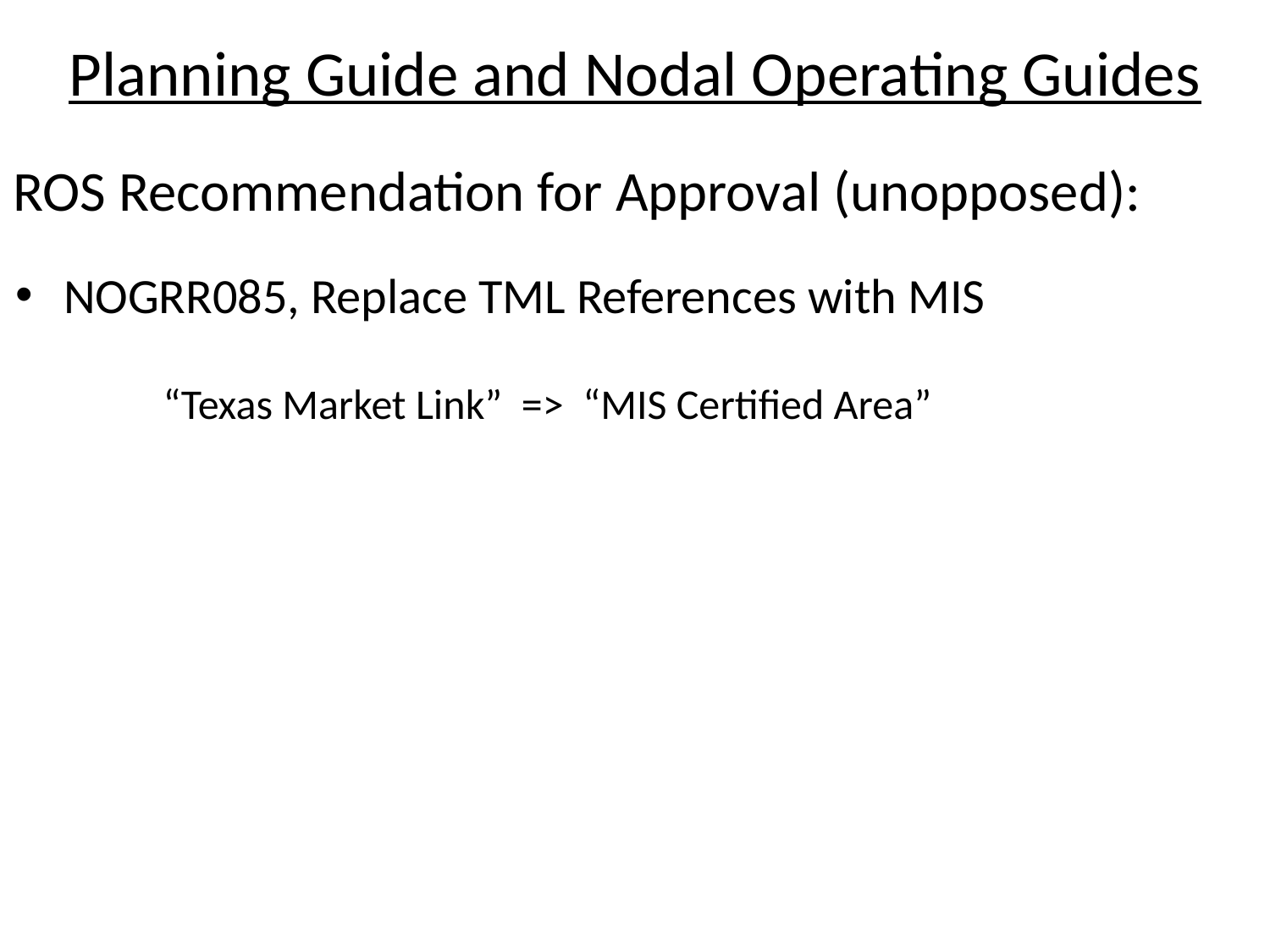

# Planning Guide and Nodal Operating Guides
ROS Recommendation for Approval (unopposed):
NOGRR085, Replace TML References with MIS
“Texas Market Link”  =>  “MIS Certified Area”